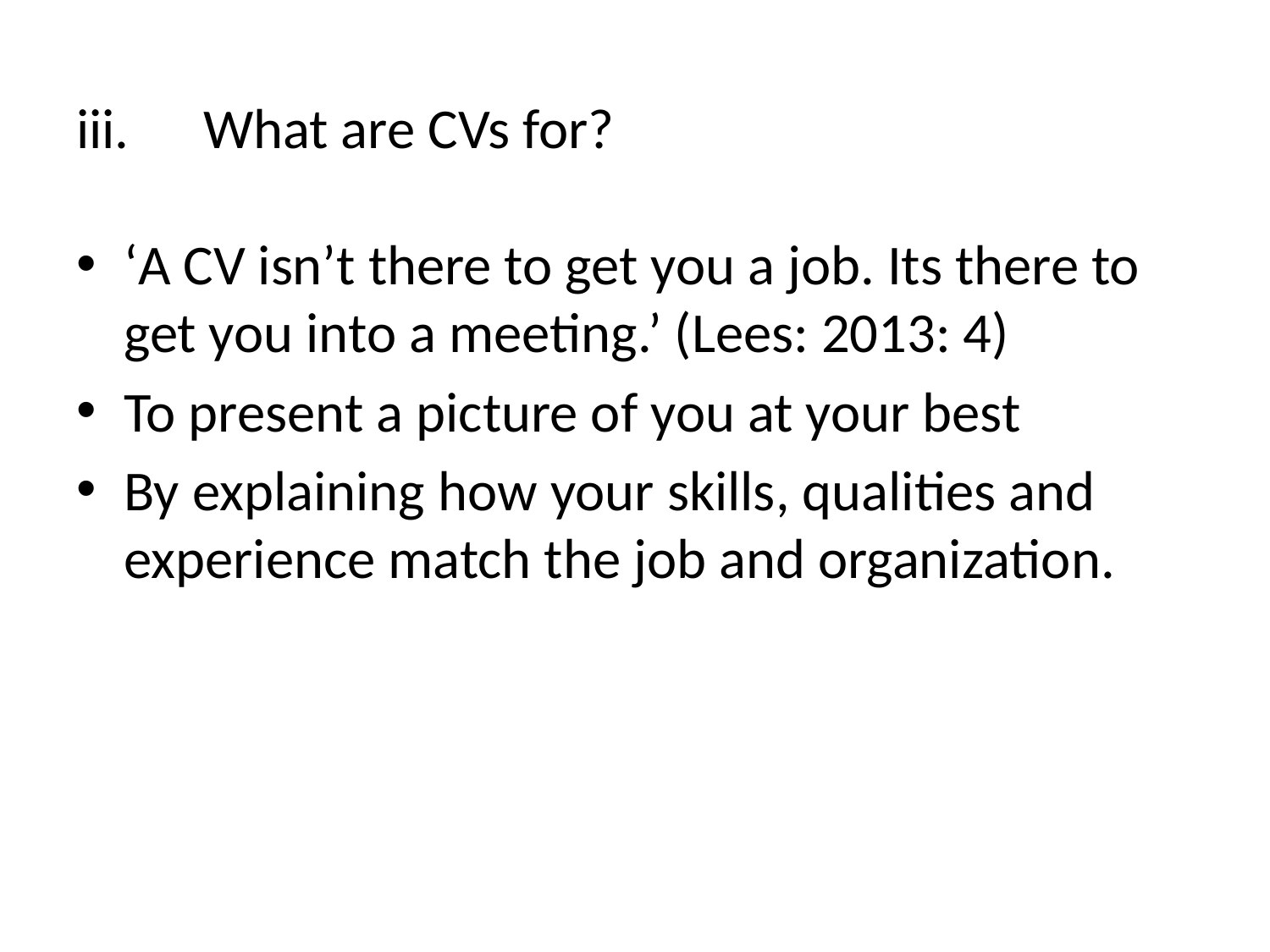

# iii.	What are CVs for?
‘A CV isn’t there to get you a job. Its there to get you into a meeting.’ (Lees: 2013: 4)
To present a picture of you at your best
By explaining how your skills, qualities and experience match the job and organization.